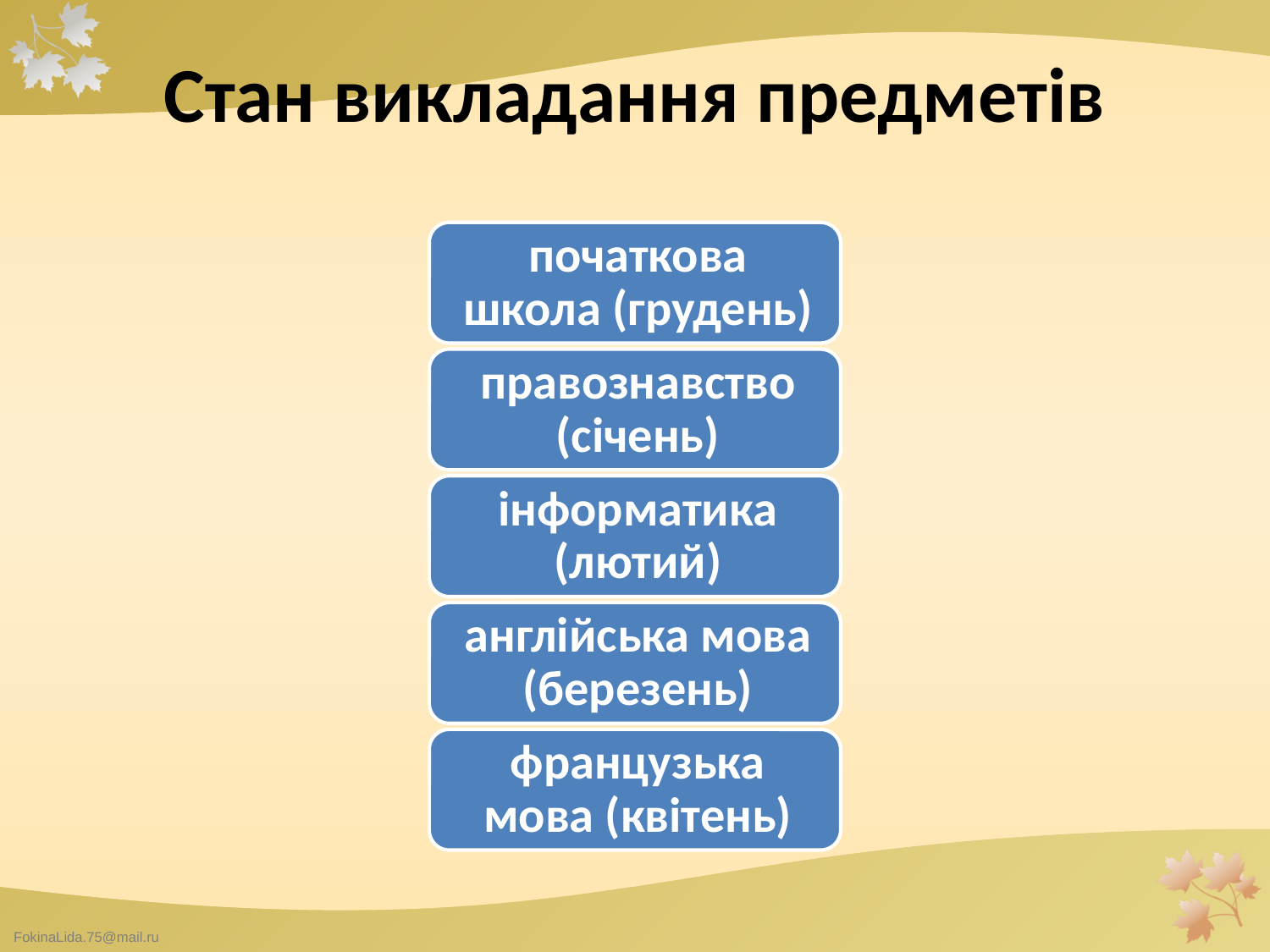

# Cтан викладання предметів
початкова школа (грудень)
правознавство (січень)
інформатика (лютий)
англійська мова (березень)
французька мова (квітень)